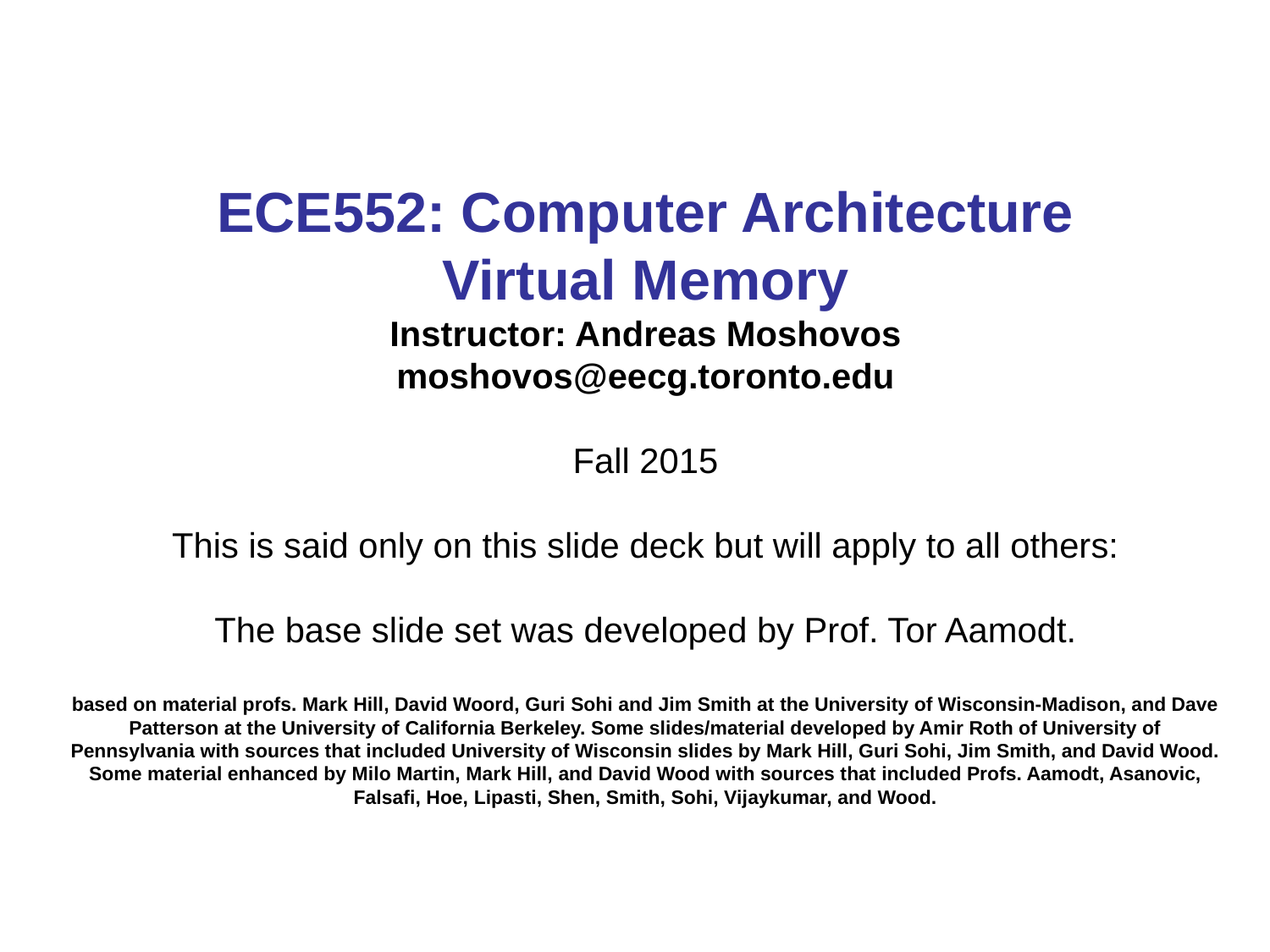

# ECE552: Computer Architecture Virtual Memory Instructor: Andreas Moshovos moshovos@eecg.toronto.edu Fall 2015 This is said only on this slide deck but will apply to all others: The base slide set was developed by Prof. Tor Aamodt. based on material profs. Mark Hill, David Woord, Guri Sohi and Jim Smith at the University of Wisconsin-Madison, and Dave Patterson at the University of California Berkeley. Some slides/material developed by Amir Roth of University of Pennsylvania with sources that included University of Wisconsin slides by Mark Hill, Guri Sohi, Jim Smith, and David Wood. Some material enhanced by Milo Martin, Mark Hill, and David Wood with sources that included Profs. Aamodt, Asanovic, Falsafi, Hoe, Lipasti, Shen, Smith, Sohi, Vijaykumar, and Wood.